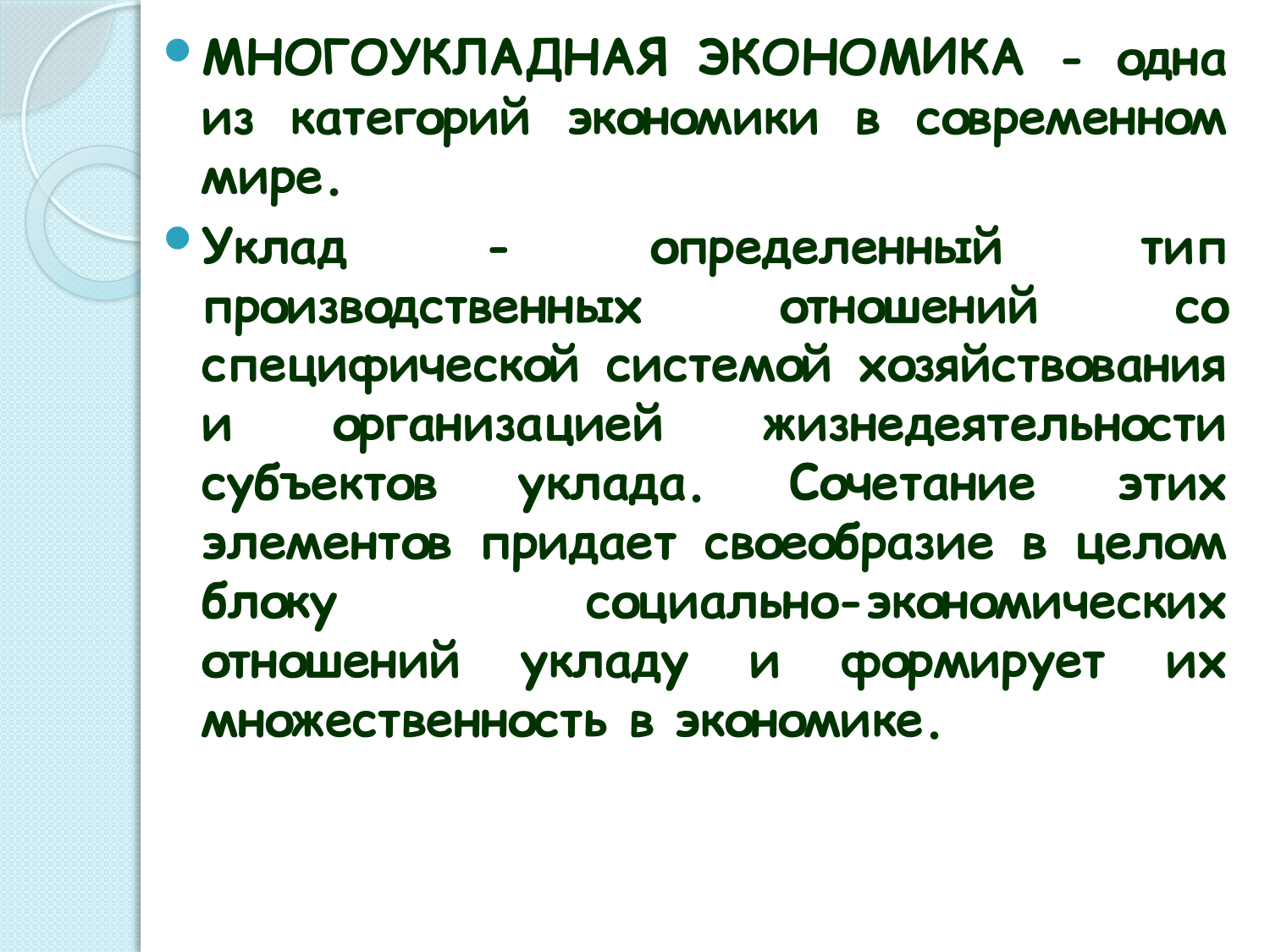

МНОГОУКЛАДНАЯ ЭКОНОМИКА - одна из категорий экономики в современном мире.
Уклад - определенный тип производственных отношений со специфической системой хозяйствования и организацией жизнедеятельности субъектов уклада. Сочетание этих элементов придает своеобразие в целом блоку социально-экономических отношений укладу и формирует их множественность в экономике.